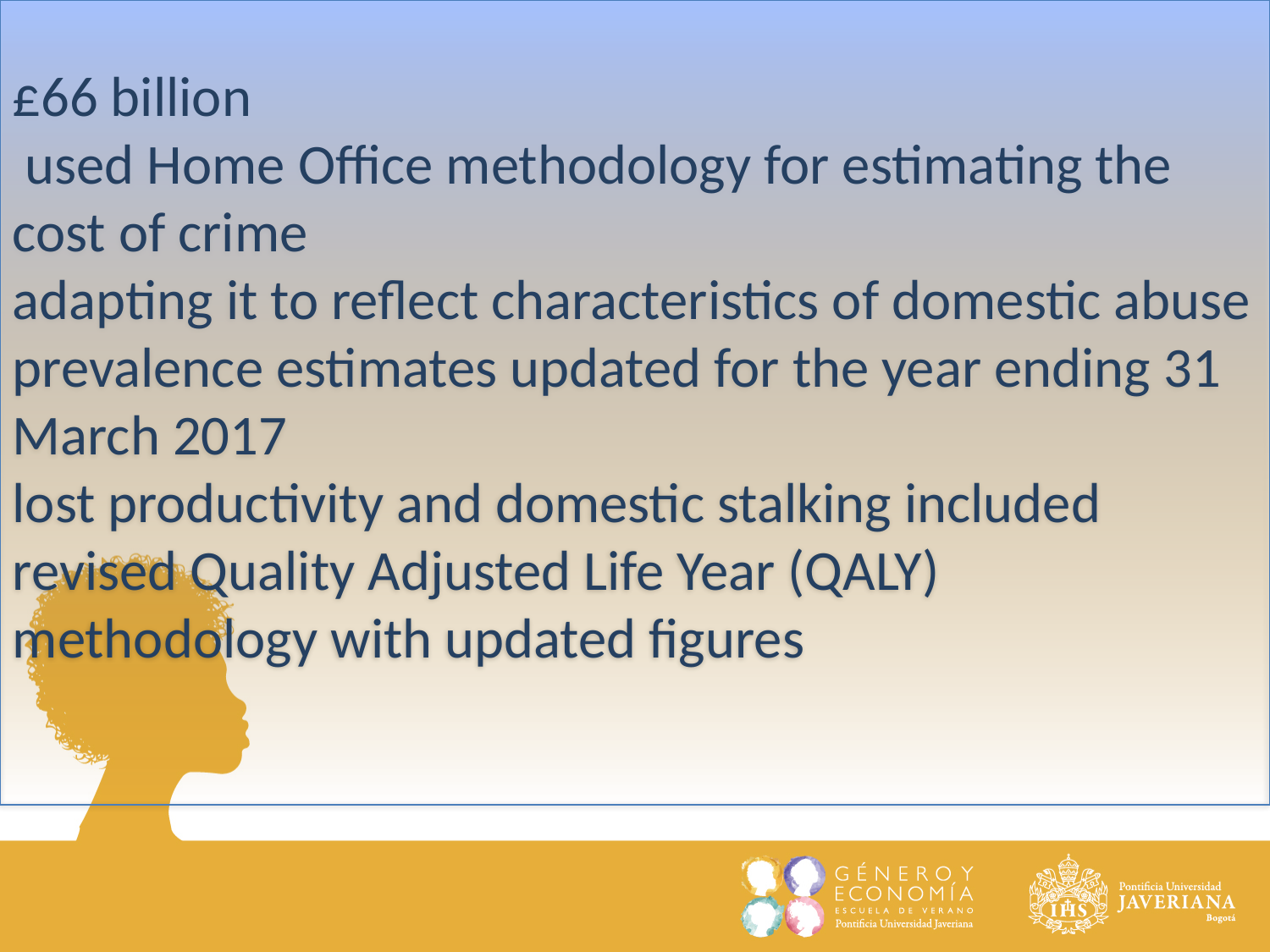

£66 billion
 used Home Office methodology for estimating the cost of crime
adapting it to reflect characteristics of domestic abuse
prevalence estimates updated for the year ending 31 March 2017
lost productivity and domestic stalking included
revised Quality Adjusted Life Year (QALY) methodology with updated figures